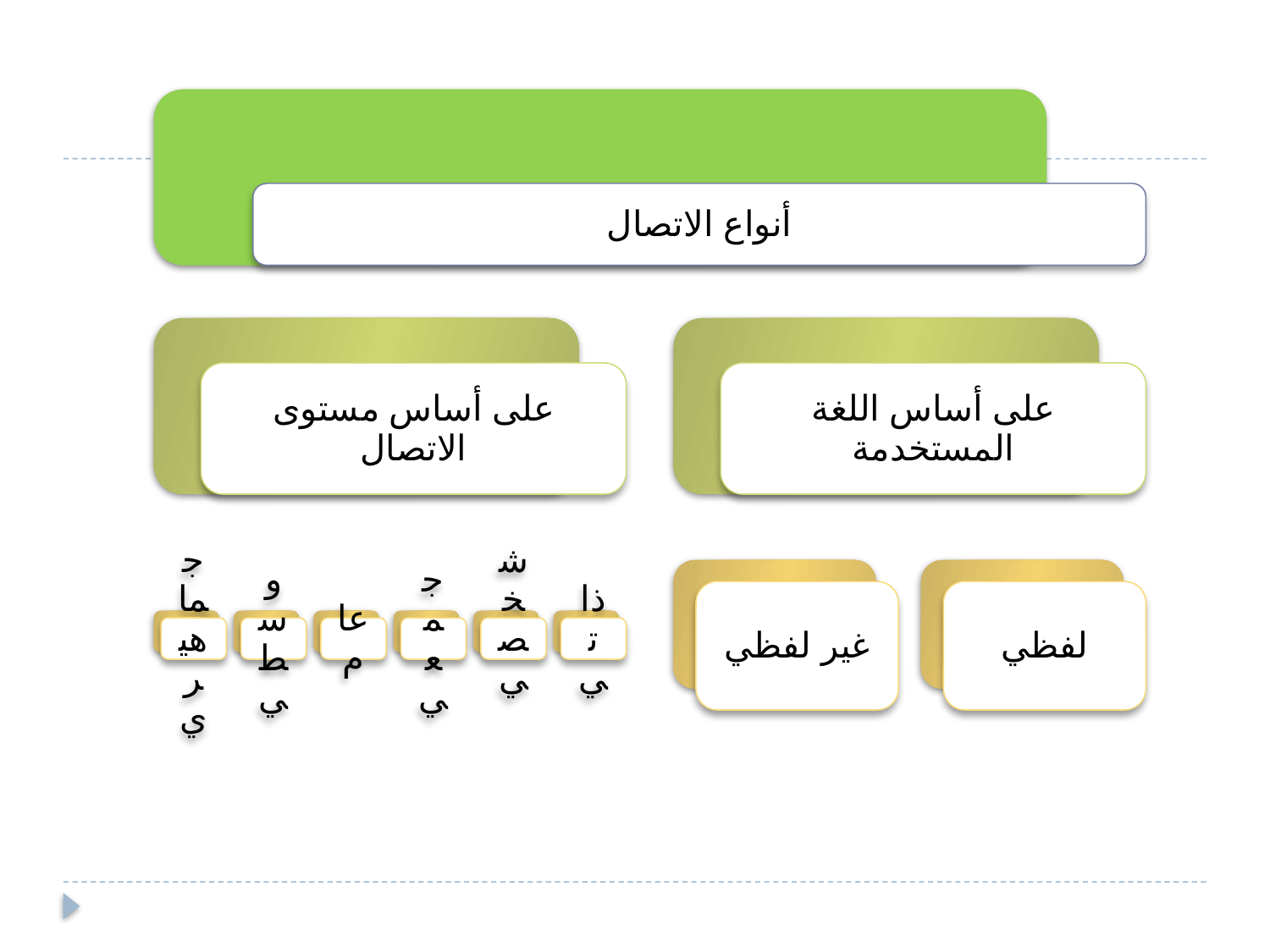

جماهيري
ذاتي
على أساس اللغة المستخدمة
غير لفظي
لفظي
وسطي
عام
شخصي
جمعي